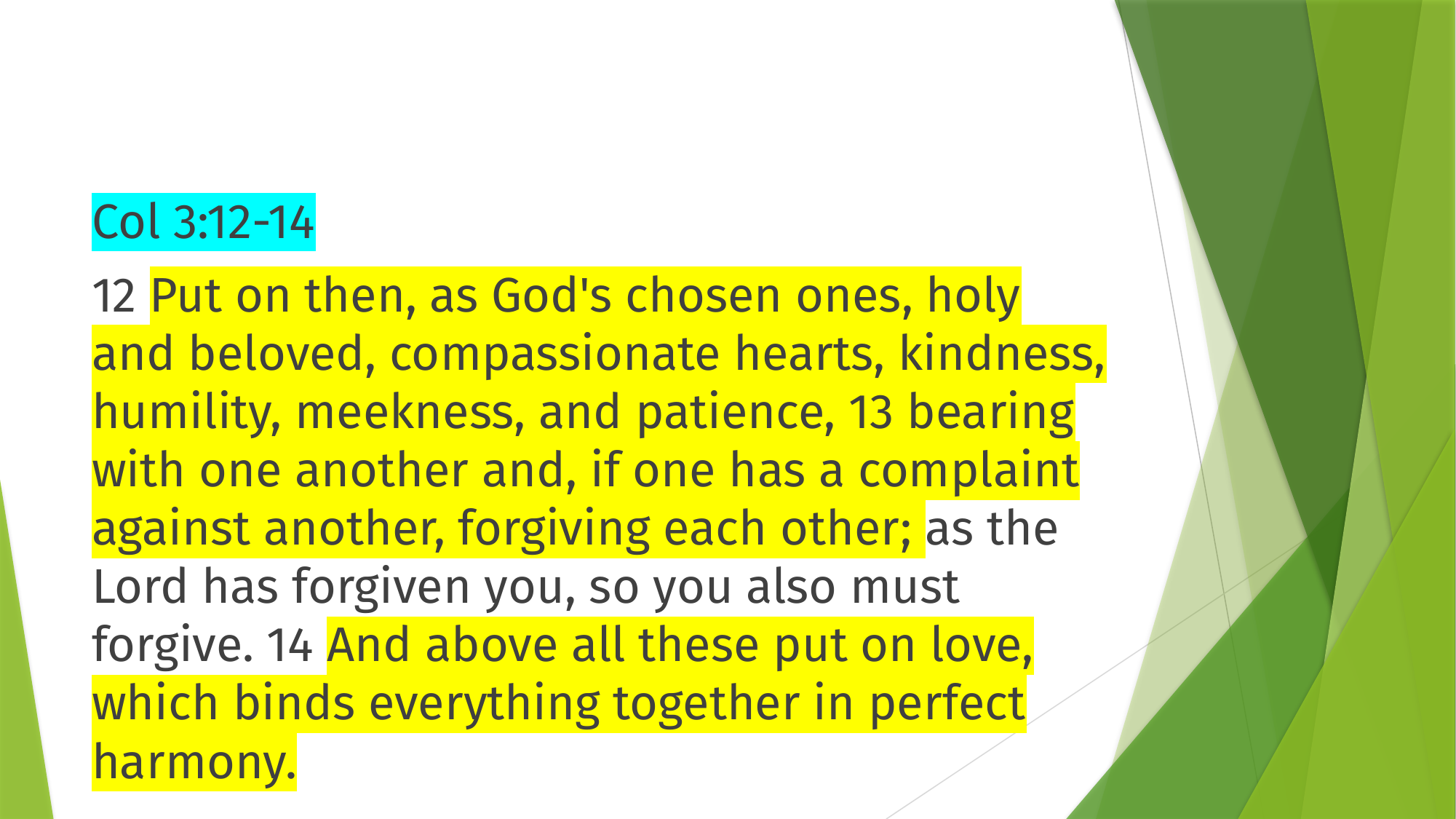

Col 3:12-14
12 Put on then, as God's chosen ones, holy and beloved, compassionate hearts, kindness, humility, meekness, and patience, 13 bearing with one another and, if one has a complaint against another, forgiving each other; as the Lord has forgiven you, so you also must forgive. 14 And above all these put on love, which binds everything together in perfect harmony.